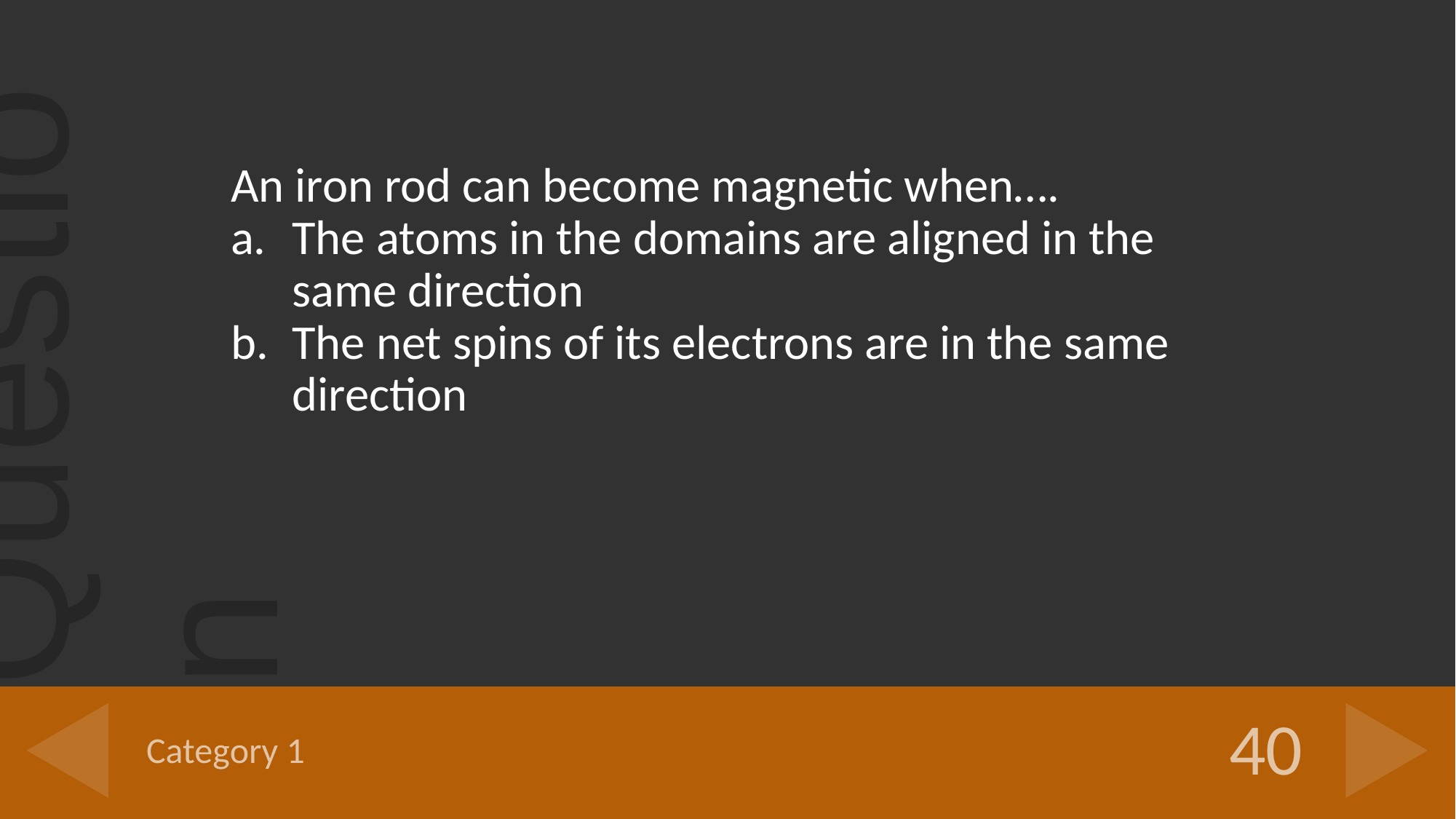

An iron rod can become magnetic when….
The atoms in the domains are aligned in the same direction
The net spins of its electrons are in the same direction

# Category 1
40